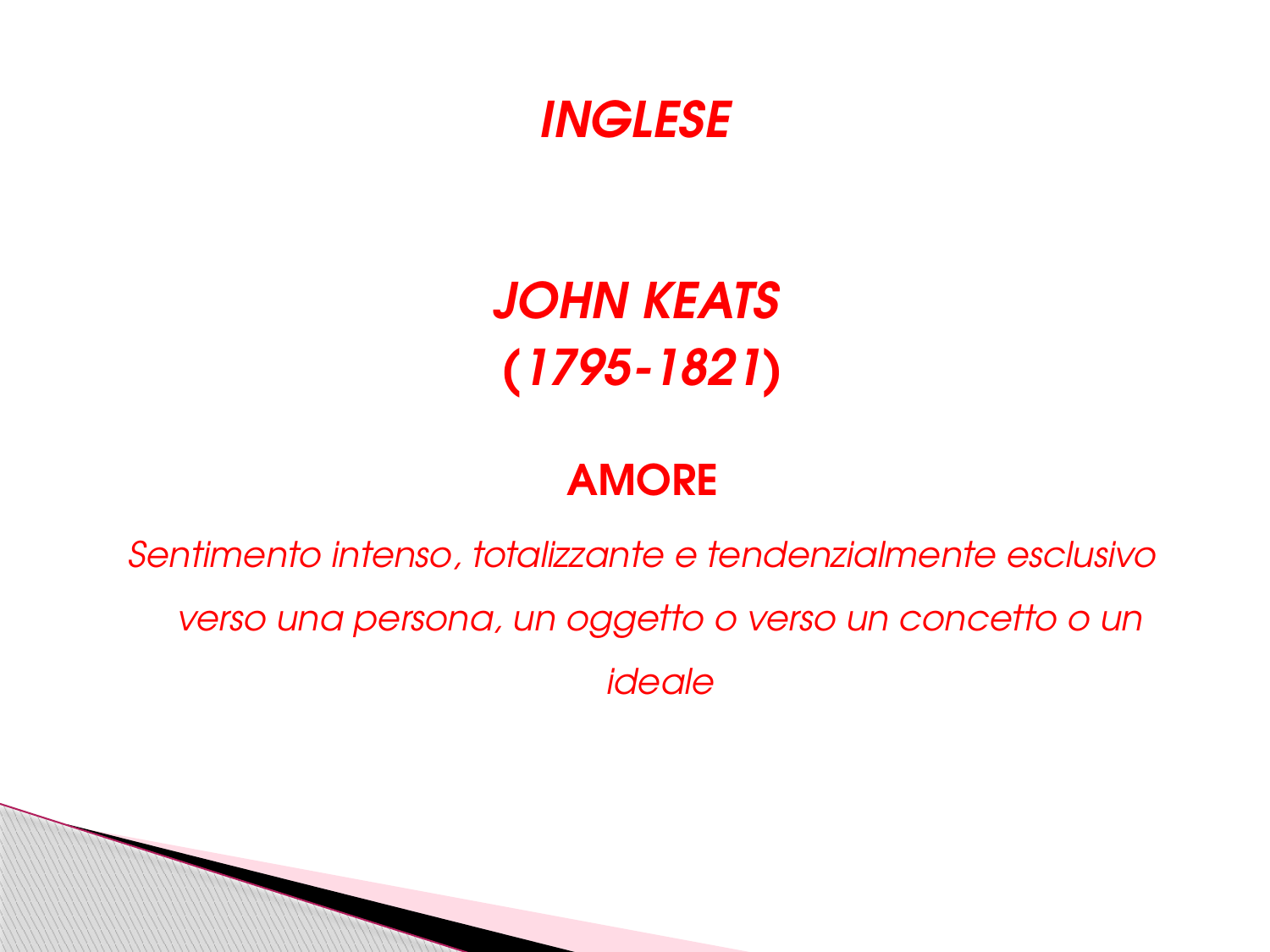

# INGLESE

JOHN KEATS
(1795-1821)
AMORE
Sentimento intenso, totalizzante e tendenzialmente esclusivo verso una persona, un oggetto o verso un concetto o un ideale